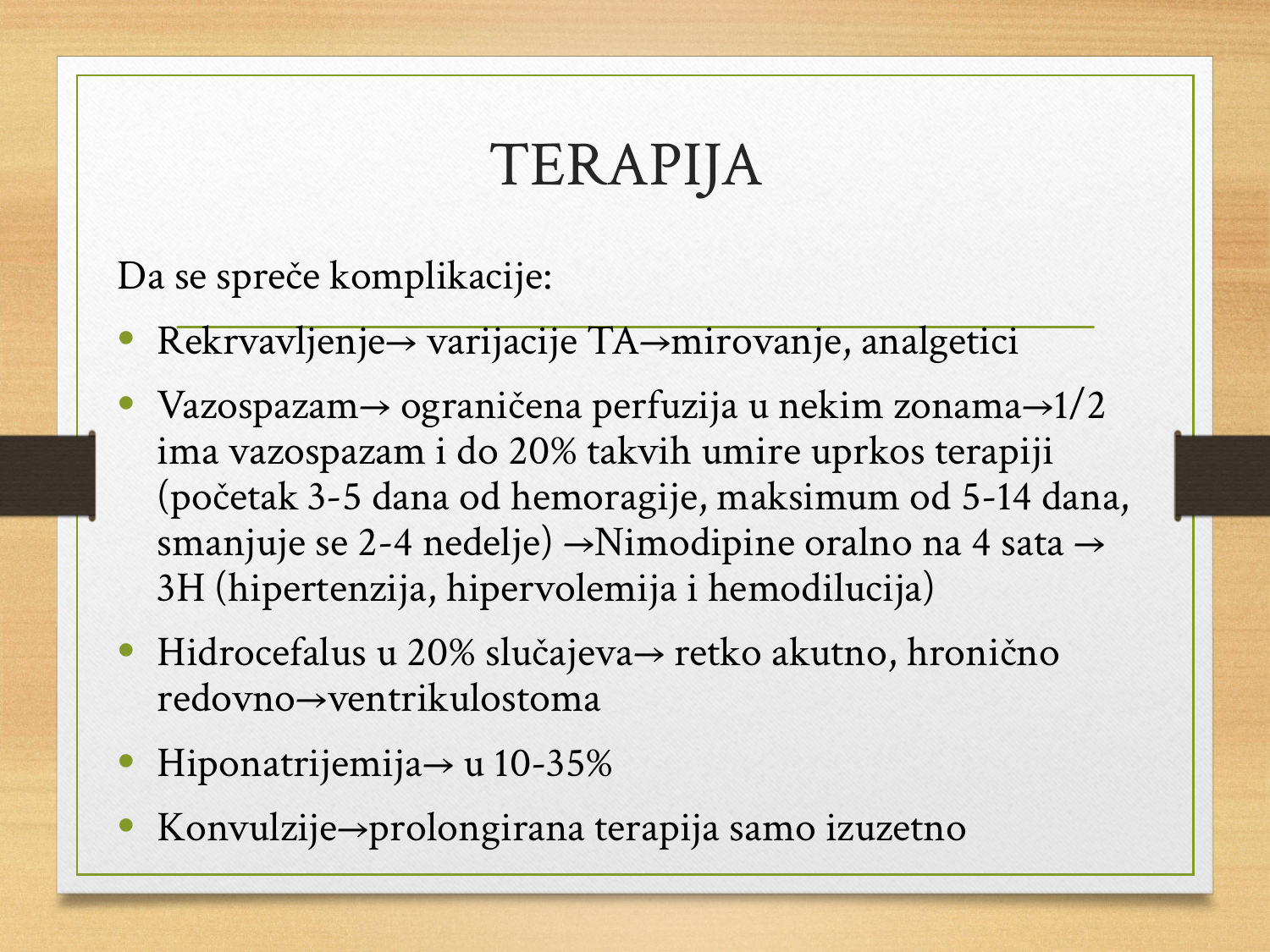

# TERAPIJA
Da se spreče komplikacije:
Rekrvavljenje→ varijacije TA→mirovanje, analgetici
Vazospazam→ ograničena perfuzija u nekim zonama→1/2 ima vazospazam i do 20% takvih umire uprkos terapiji (početak 3-5 dana od hemoragije, maksimum od 5-14 dana, smanjuje se 2-4 nedelje) →Nimodipine oralno na 4 sata → 3H (hipertenzija, hipervolemija i hemodilucija)
Hidrocefalus u 20% slučajeva→ retko akutno, hronično redovno→ventrikulostoma
Hiponatrijemija→ u 10-35%
Konvulzije→prolongirana terapija samo izuzetno